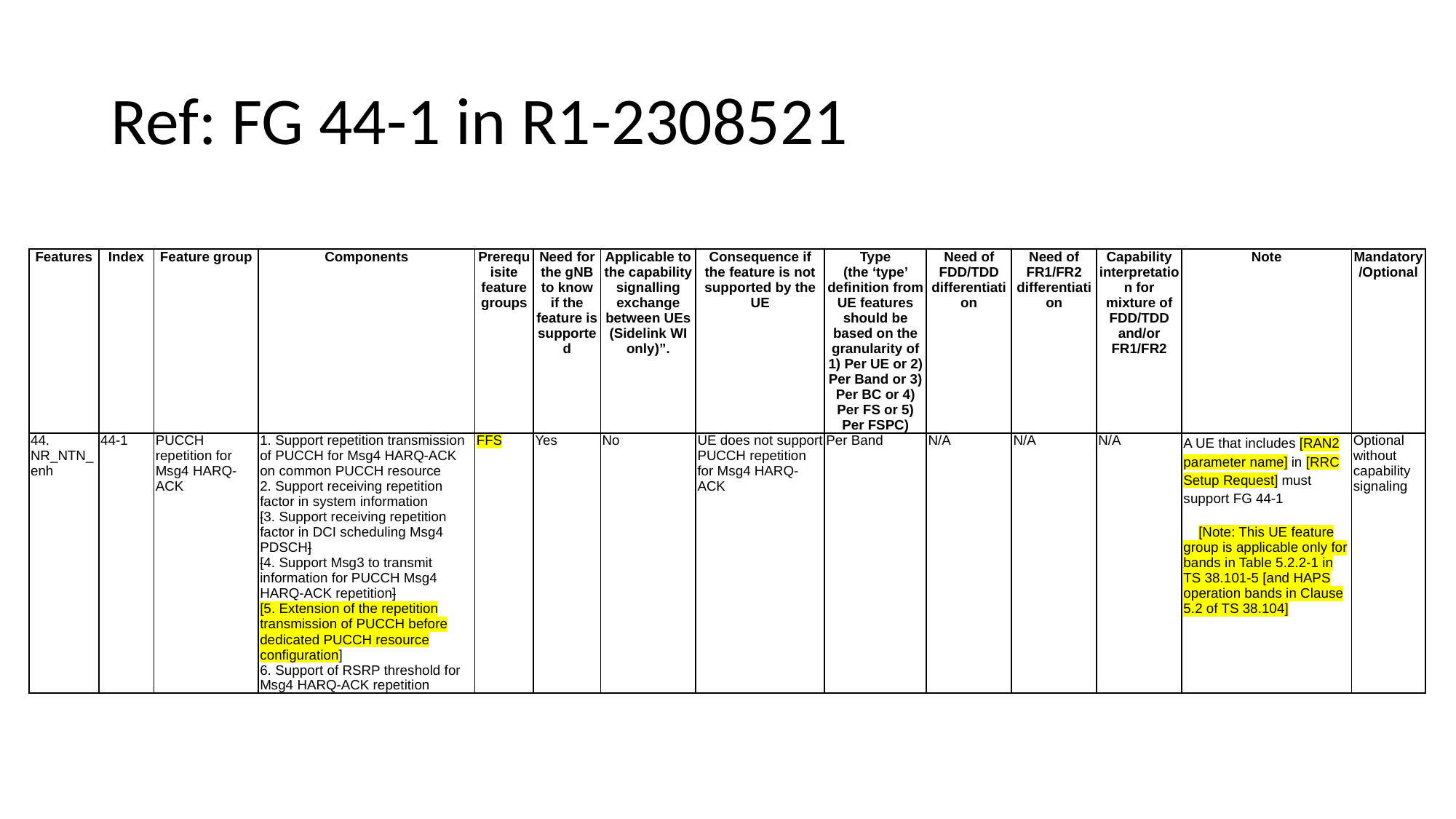

# Ref: FG 44-1 in R1-2308521
| Features | Index | Feature group | Components | Prerequisite feature groups | Need for the gNB to know if the feature is supported | Applicable to the capability signalling exchange between UEs (Sidelink WI only)”. | Consequence if the feature is not supported by the UE | Type (the ‘type’ definition from UE features should be based on the granularity of 1) Per UE or 2) Per Band or 3) Per BC or 4) Per FS or 5) Per FSPC) | Need of FDD/TDD differentiation | Need of FR1/FR2 differentiation | Capability interpretation for mixture of FDD/TDD and/or FR1/FR2 | Note | Mandatory/Optional |
| --- | --- | --- | --- | --- | --- | --- | --- | --- | --- | --- | --- | --- | --- |
| 44. NR\_NTN\_enh | 44-1 | PUCCH repetition for Msg4 HARQ-ACK | 1. Support repetition transmission of PUCCH for Msg4 HARQ-ACK on common PUCCH resource 2. Support receiving repetition factor in system information [3. Support receiving repetition factor in DCI scheduling Msg4 PDSCH] [4. Support Msg3 to transmit information for PUCCH Msg4 HARQ-ACK repetition] [5. Extension of the repetition transmission of PUCCH before dedicated PUCCH resource configuration] 6. Support of RSRP threshold for Msg4 HARQ-ACK repetition | FFS | Yes | No | UE does not support PUCCH repetition for Msg4 HARQ-ACK | Per Band | N/A | N/A | N/A | A UE that includes [RAN2 parameter name] in [RRC Setup Request] must support FG 44-1   [Note: This UE feature group is applicable only for bands in Table 5.2.2-1 in TS 38.101-5 [and HAPS operation bands in Clause 5.2 of TS 38.104] | Optional without capability signaling |